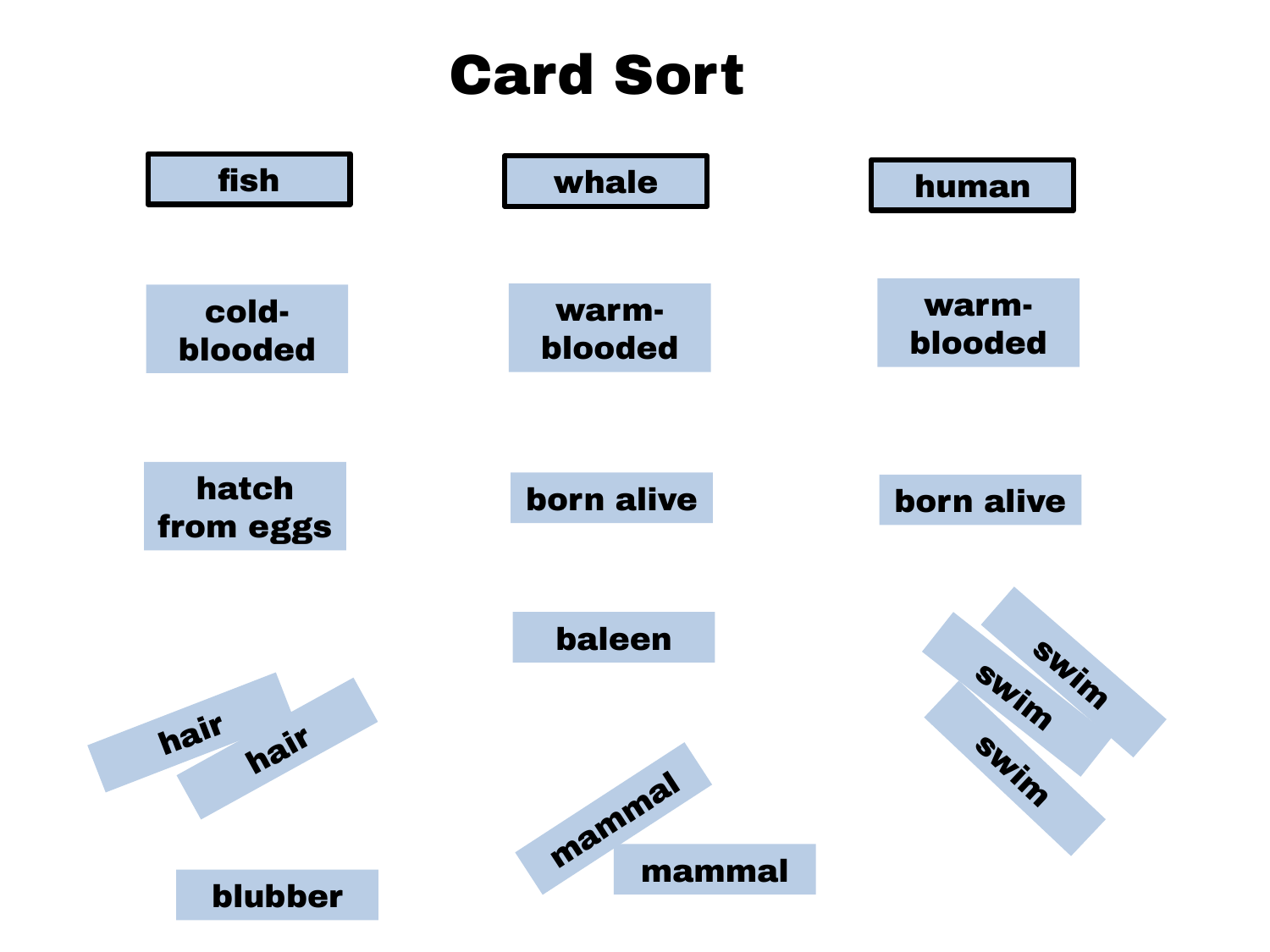

Card Sort
fish
whale
human
warm-
blooded
warm-
blooded
cold- blooded
hatch from eggs
born alive
born alive
baleen
swim
swim
hair
hair
swim
mammal
mammal
blubber